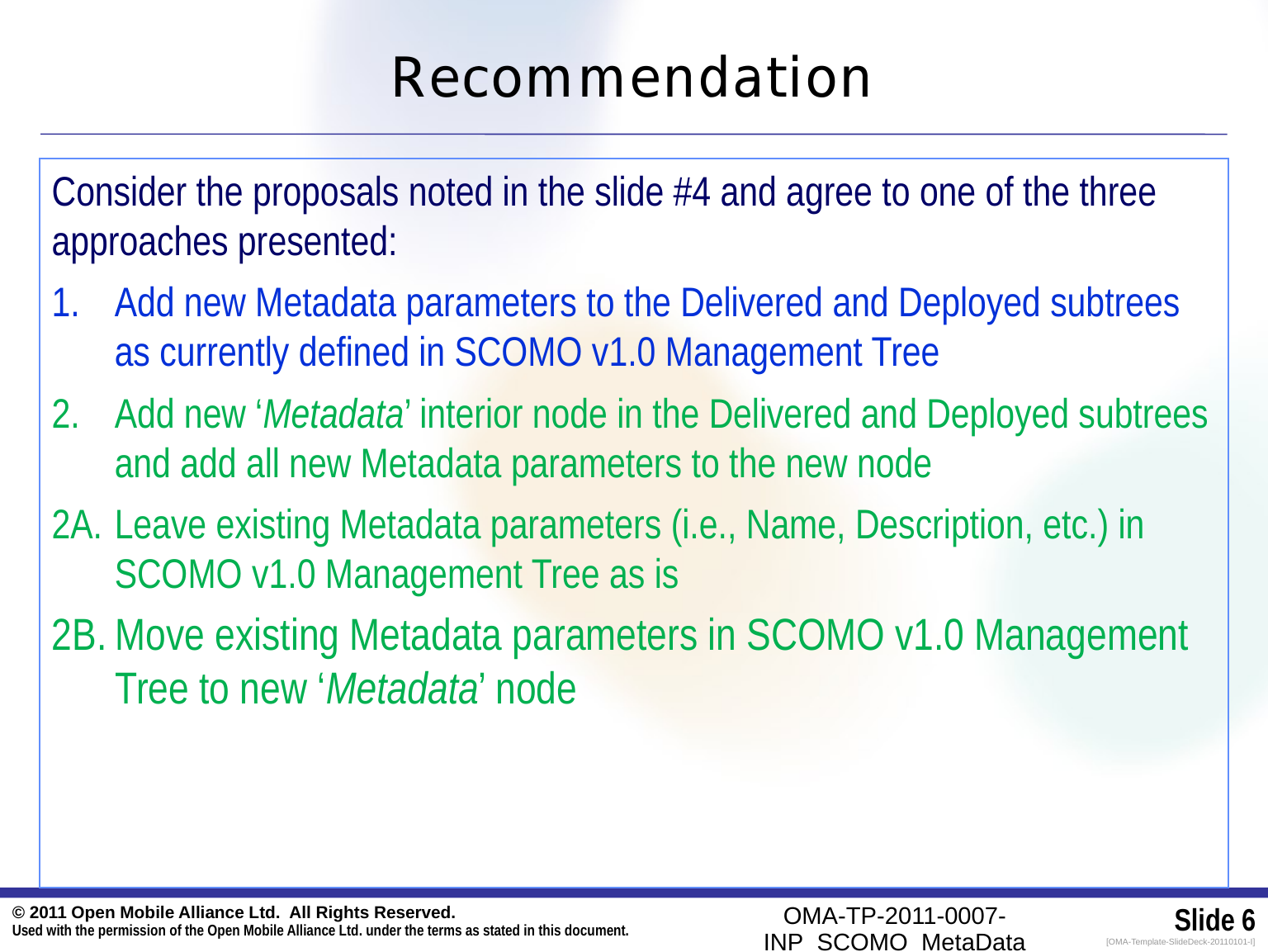

# Recommendation
Consider the proposals noted in the slide #4 and agree to one of the three approaches presented:
1.	Add new Metadata parameters to the Delivered and Deployed subtrees as currently defined in SCOMO v1.0 Management Tree
2.	Add new ‘Metadata’ interior node in the Delivered and Deployed subtrees and add all new Metadata parameters to the new node
2A.	Leave existing Metadata parameters (i.e., Name, Description, etc.) in SCOMO v1.0 Management Tree as is
2B.	Move existing Metadata parameters in SCOMO v1.0 Management Tree to new ‘Metadata’ node